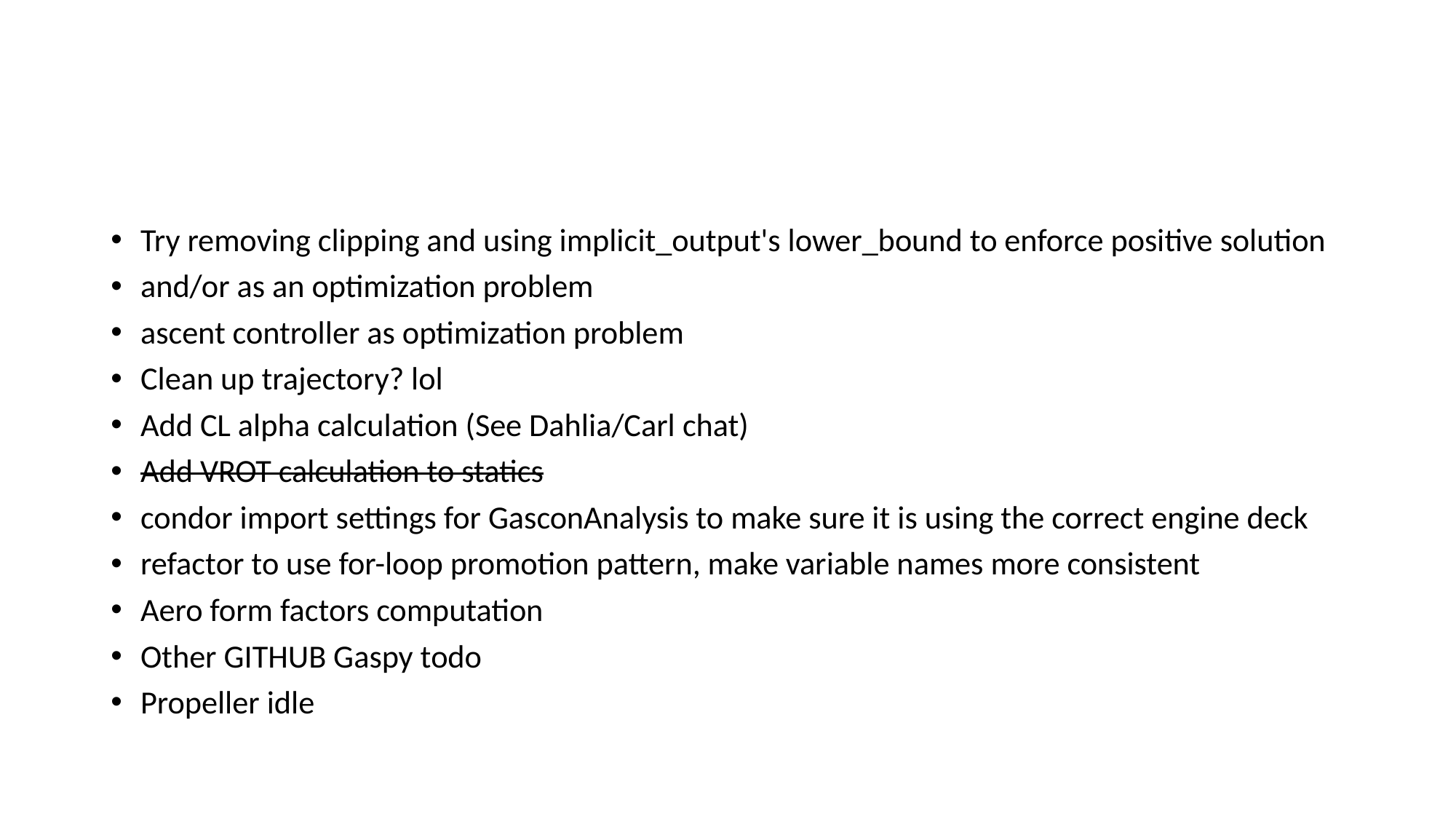

#
Try removing clipping and using implicit_output's lower_bound to enforce positive solution
and/or as an optimization problem
ascent controller as optimization problem
Clean up trajectory? lol
Add CL alpha calculation (See Dahlia/Carl chat)
Add VROT calculation to statics
condor import settings for GasconAnalysis to make sure it is using the correct engine deck
refactor to use for-loop promotion pattern, make variable names more consistent
Aero form factors computation
Other GITHUB Gaspy todo
Propeller idle